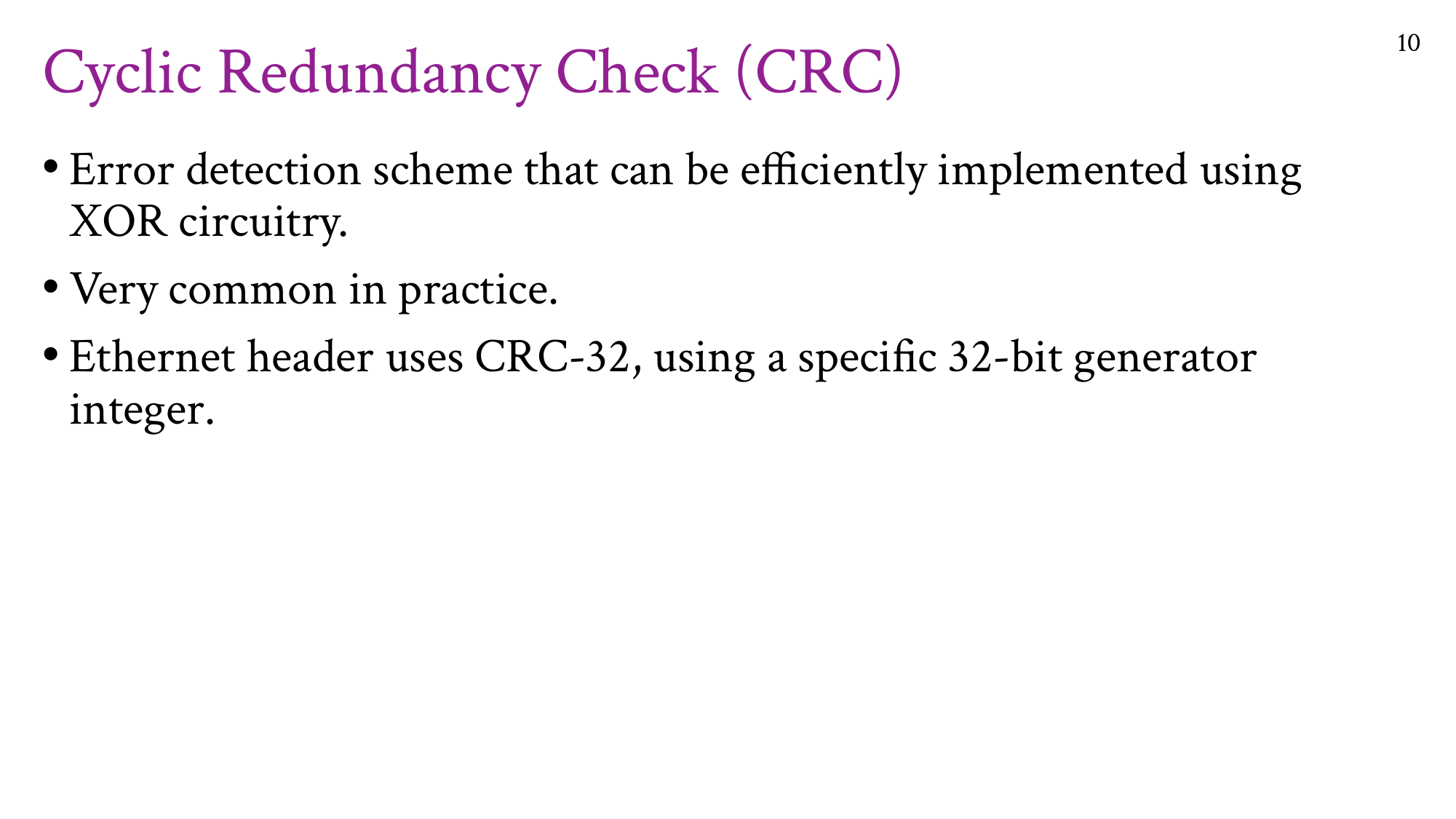

# Cyclic Redundancy Check (CRC)
Error detection scheme that can be efficiently implemented using XOR circuitry.
Very common in practice.
Ethernet header uses CRC-32, using a specific 32-bit generator integer.